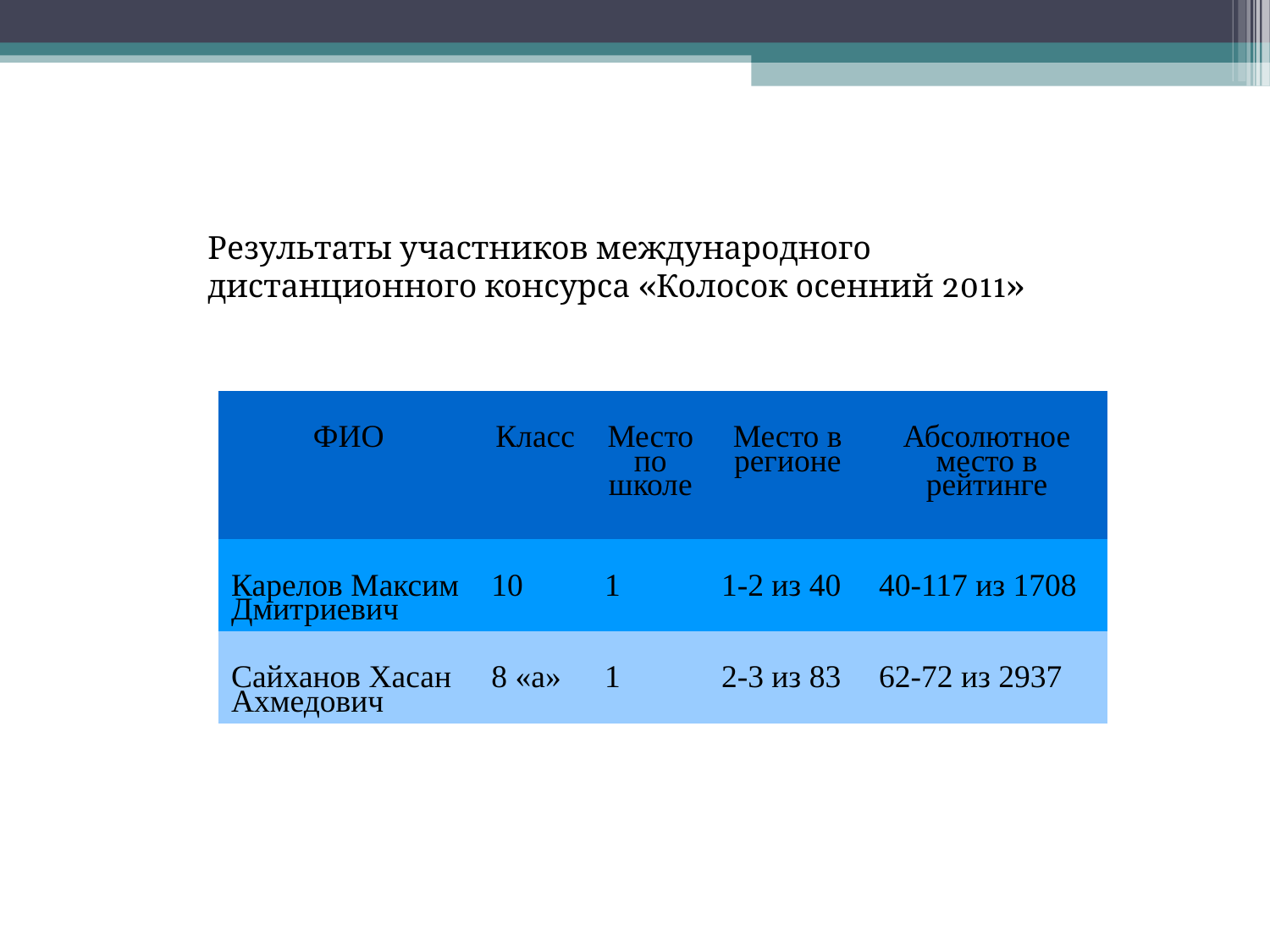

Результаты участников международного дистанционного консурса «Колосок осенний 2011»

| ФИО | Класс | Место по школе | Место в регионе | Абсолютное место в рейтинге |
| --- | --- | --- | --- | --- |
| Карелов Максим Дмитриевич | 10 | 1 | 1-2 из 40 | 40-117 из 1708 |
| Сайханов Хасан Ахмедович | 8 «а» | 1 | 2-3 из 83 | 62-72 из 2937 |